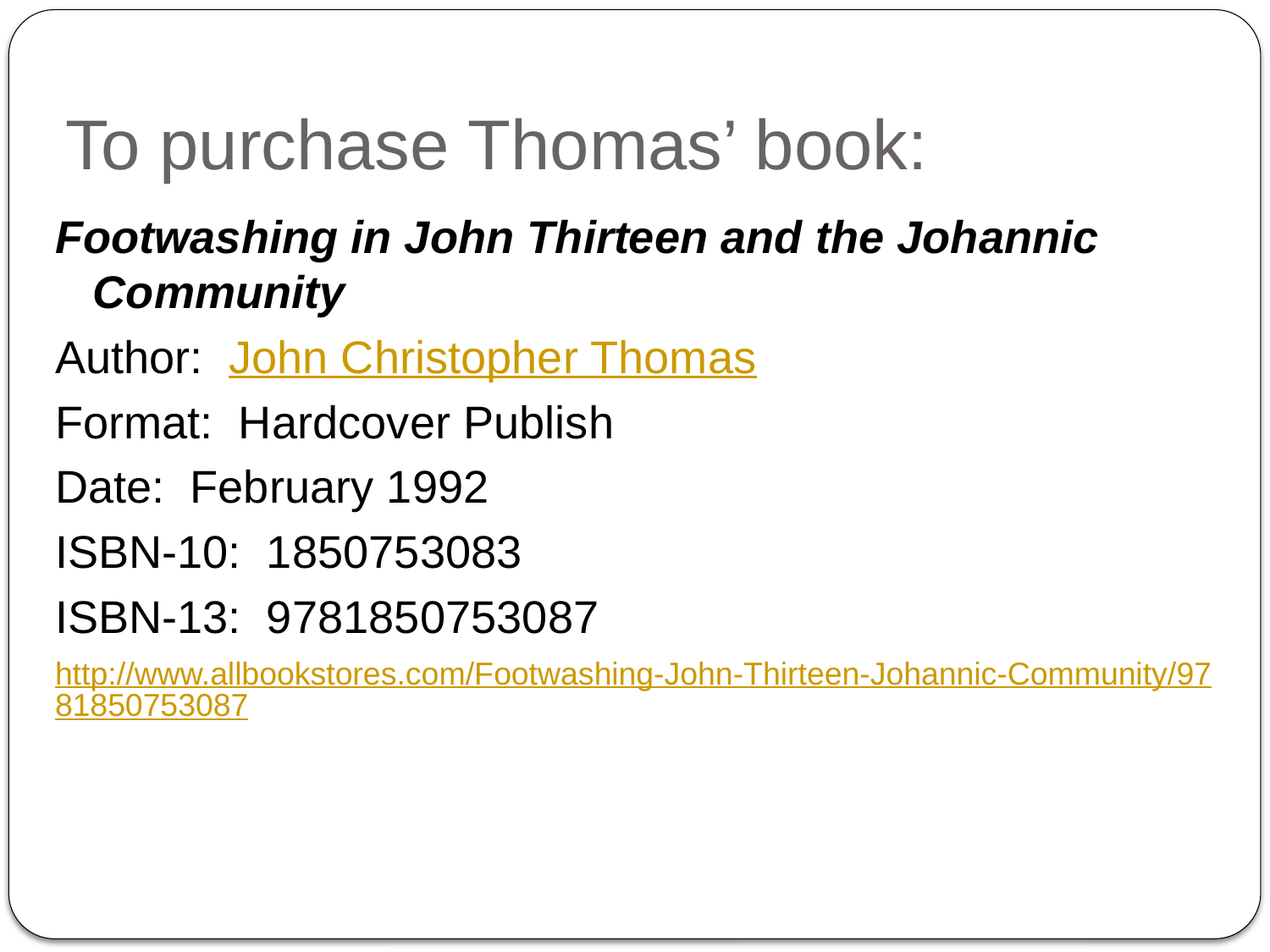

# To purchase Thomas’ book:
Footwashing in John Thirteen and the Johannic Community
Author:  John Christopher Thomas
Format:  Hardcover Publish
Date:  February 1992
ISBN-10:  1850753083
ISBN-13:  9781850753087
http://www.allbookstores.com/Footwashing-John-Thirteen-Johannic-Community/9781850753087